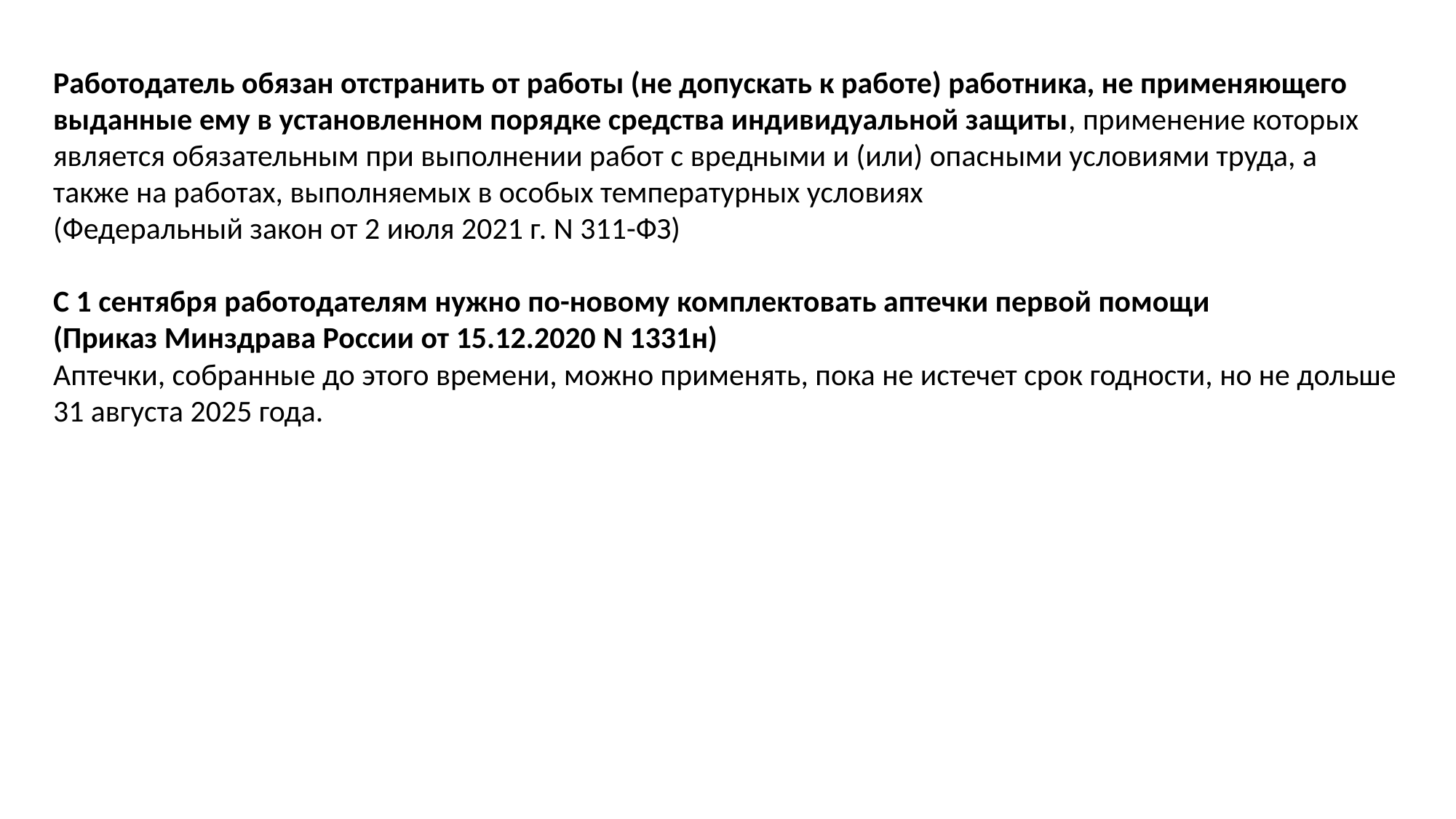

Работодатель обязан отстранить от работы (не допускать к работе) работника, не применяющего выданные ему в установленном порядке средства индивидуальной защиты, применение которых является обязательным при выполнении работ с вредными и (или) опасными условиями труда, а также на работах, выполняемых в особых температурных условиях
(Федеральный закон от 2 июля 2021 г. N 311-ФЗ)

С 1 сентября работодателям нужно по-новому комплектовать аптечки первой помощи
(Приказ Минздрава России от 15.12.2020 N 1331н)
Аптечки, собранные до этого времени, можно применять, пока не истечет срок годности, но не дольше 31 августа 2025 года.